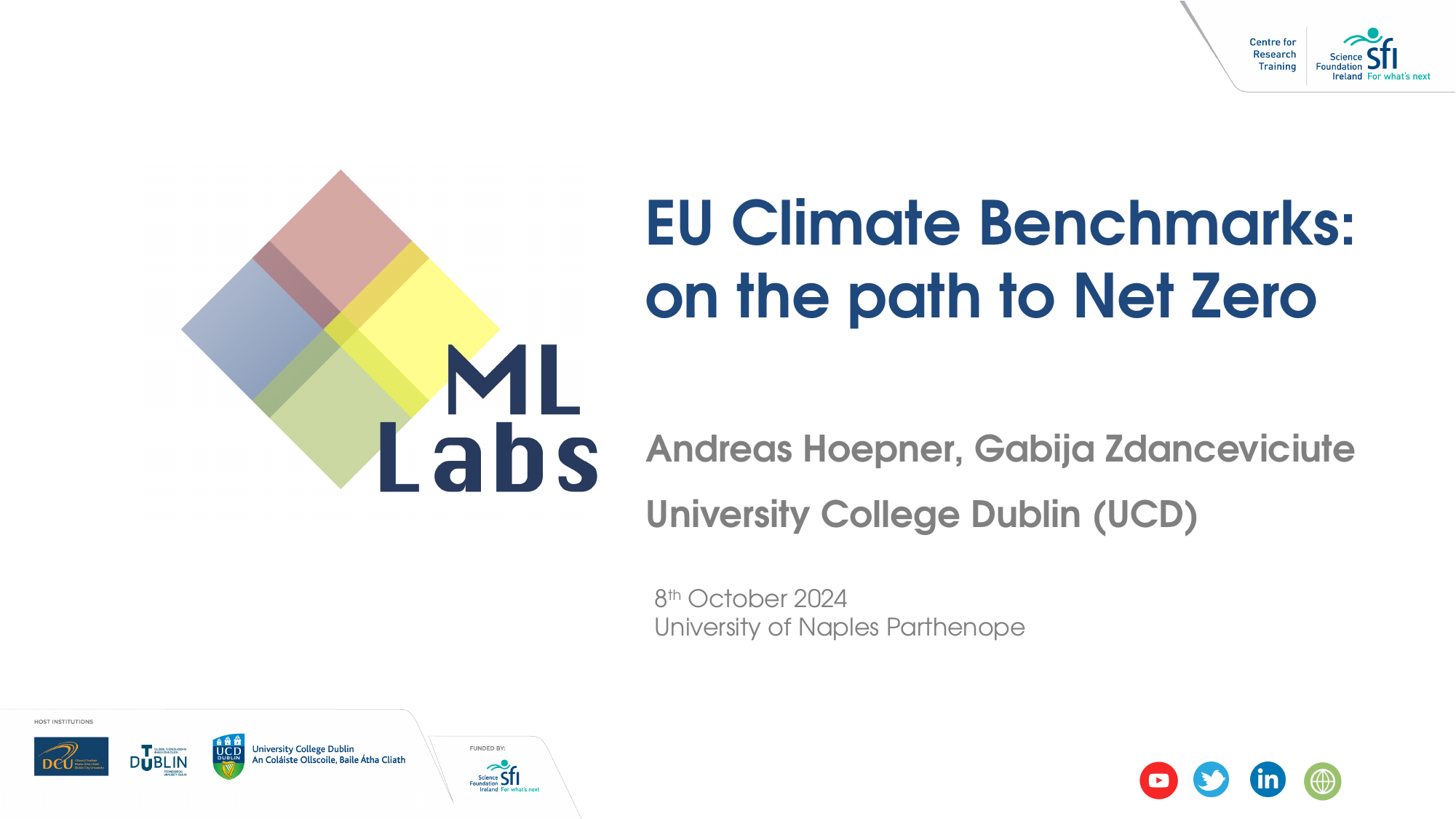

EU Climate Benchmarks:
on the path to Net Zero
# Andreas Hoepner, Gabija Zdanceviciute University College Dublin (UCD)
8th October 2024
University of Naples Parthenope